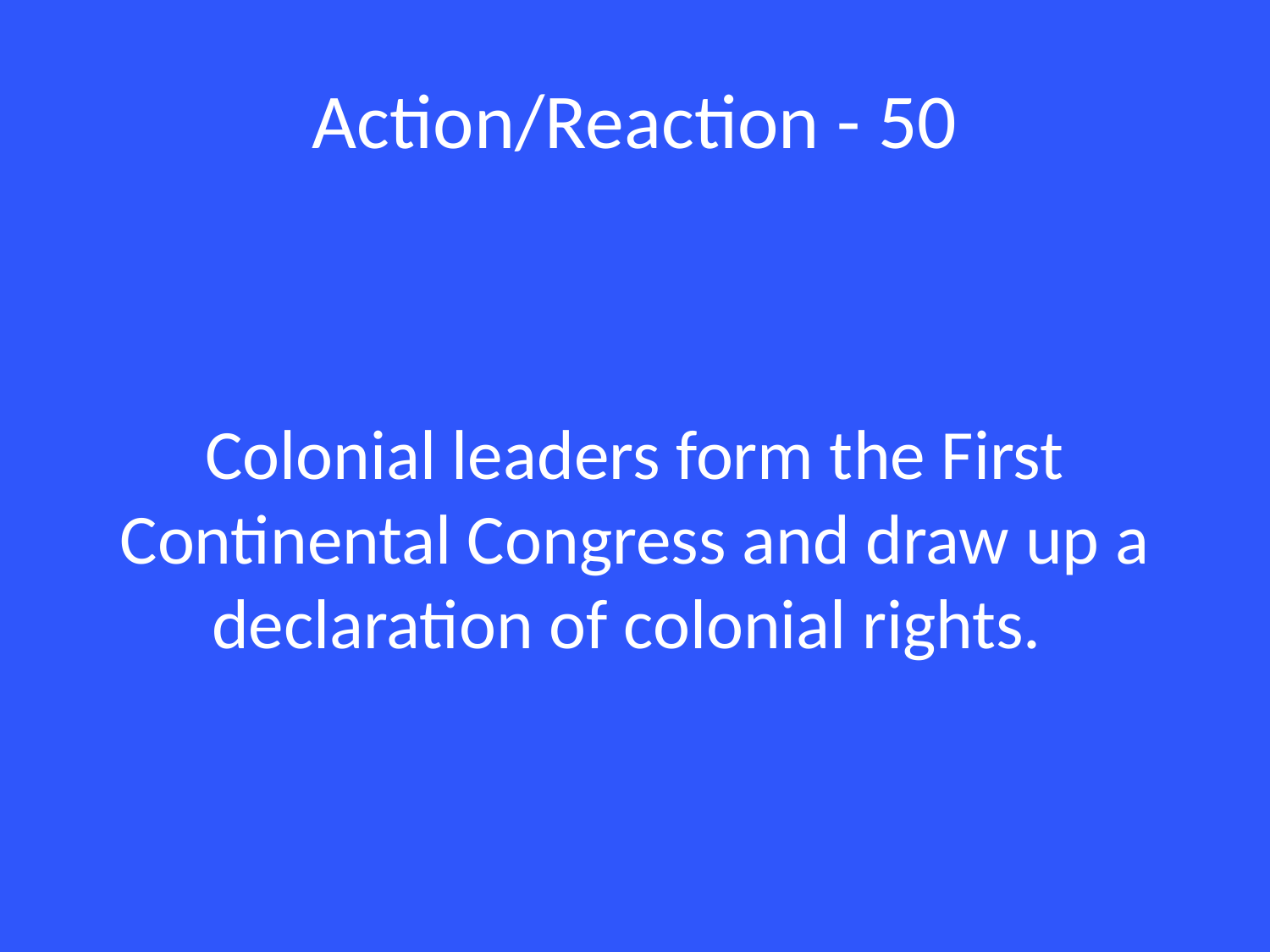

# Action/Reaction - 50

Colonial leaders form the First Continental Congress and draw up a declaration of colonial rights.